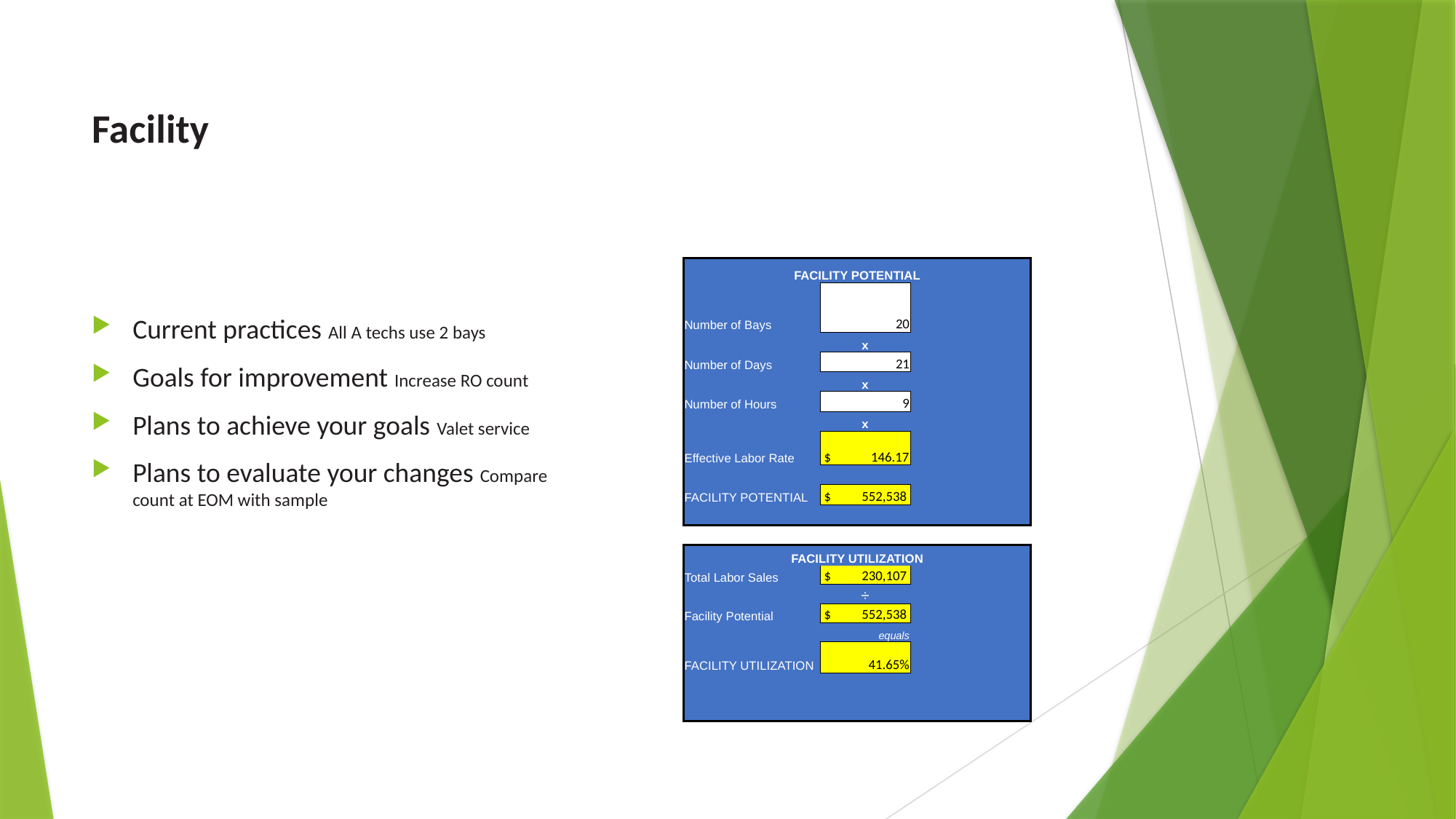

# Facility

Current practices All A techs use 2 bays
Goals for improvement Increase RO count
Plans to achieve your goals Valet service
Plans to evaluate your changes Compare count at EOM with sample

| FACILITY POTENTIAL |  |  |  |
| --- | --- | --- | --- |
| Number of Bays | 20 |  |  |
|  | x |  |  |
| Number of Days | 21 |  |  |
|  | x |  |  |
| Number of Hours | 9 |  |  |
|  | x |  |  |
| Effective Labor Rate | $ 146.17 |  |  |
|  |  |  |  |
| FACILITY POTENTIAL | $ 552,538 |  |  |
|  |  |  |  |
|  |  |  |  |
| FACILITY UTILIZATION |  |  |  |
| Total Labor Sales | $ 230,107 |  |  |
|  | ÷ |  |  |
| Facility Potential | $ 552,538 |  |  |
|  | equals |  |  |
| FACILITY UTILIZATION | 41.65% |  |  |
|  |  |  |  |
|  |  |  |  |